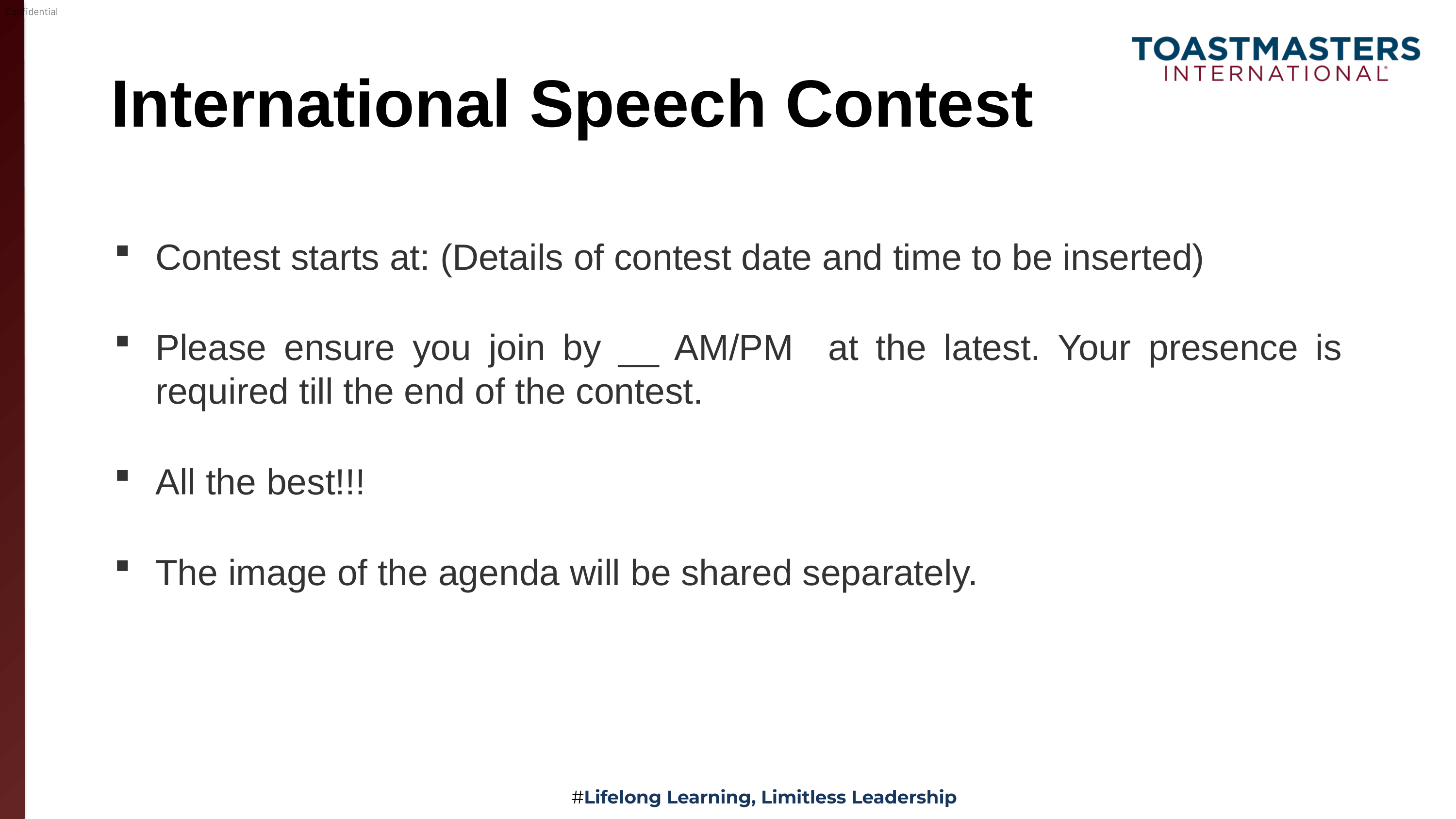

# International Speech Contest
Contest starts at: (Details of contest date and time to be inserted)

Please ensure you join by __ AM/PM  at the latest. Your presence is required till the end of the contest.

All the best!!!

The image of the agenda will be shared separately.